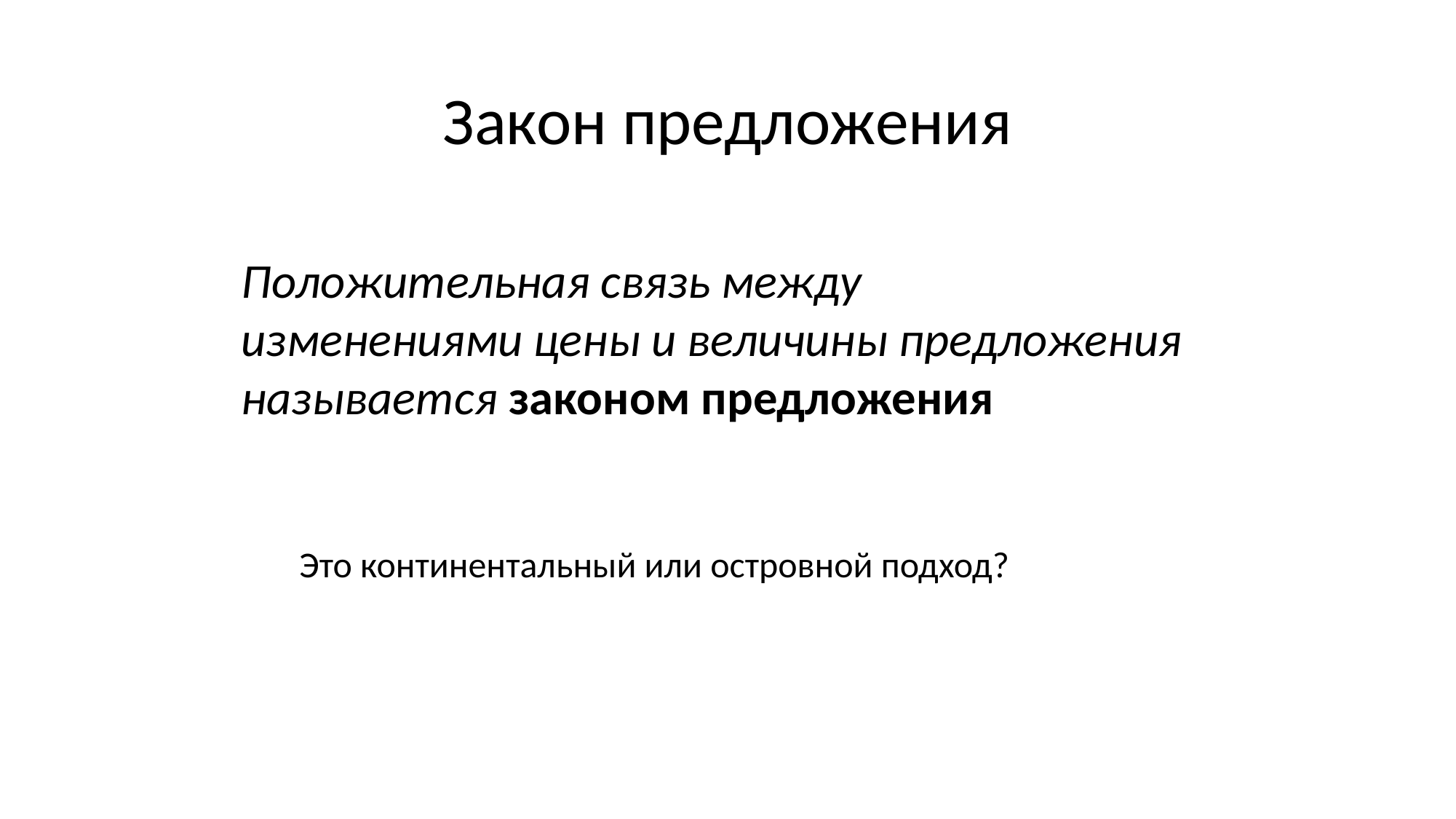

# Закон предложения
Положительная связь между
изменениями цены и величины предложения
называется законом предложения
Это континентальный или островной подход?